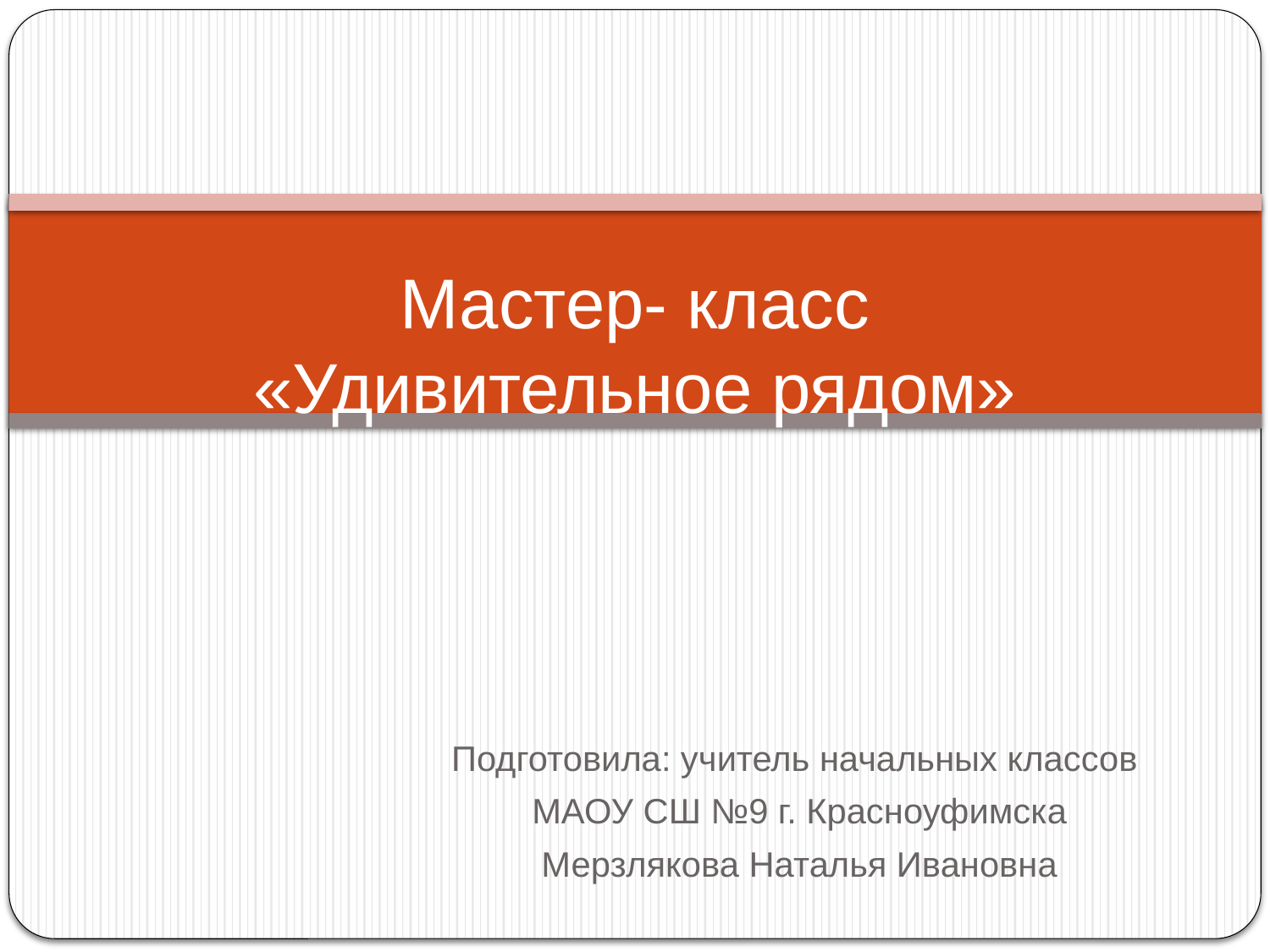

# Мастер- класс «Удивительное рядом»
Подготовила: учитель начальных классов
МАОУ СШ №9 г. Красноуфимска
Мерзлякова Наталья Ивановна